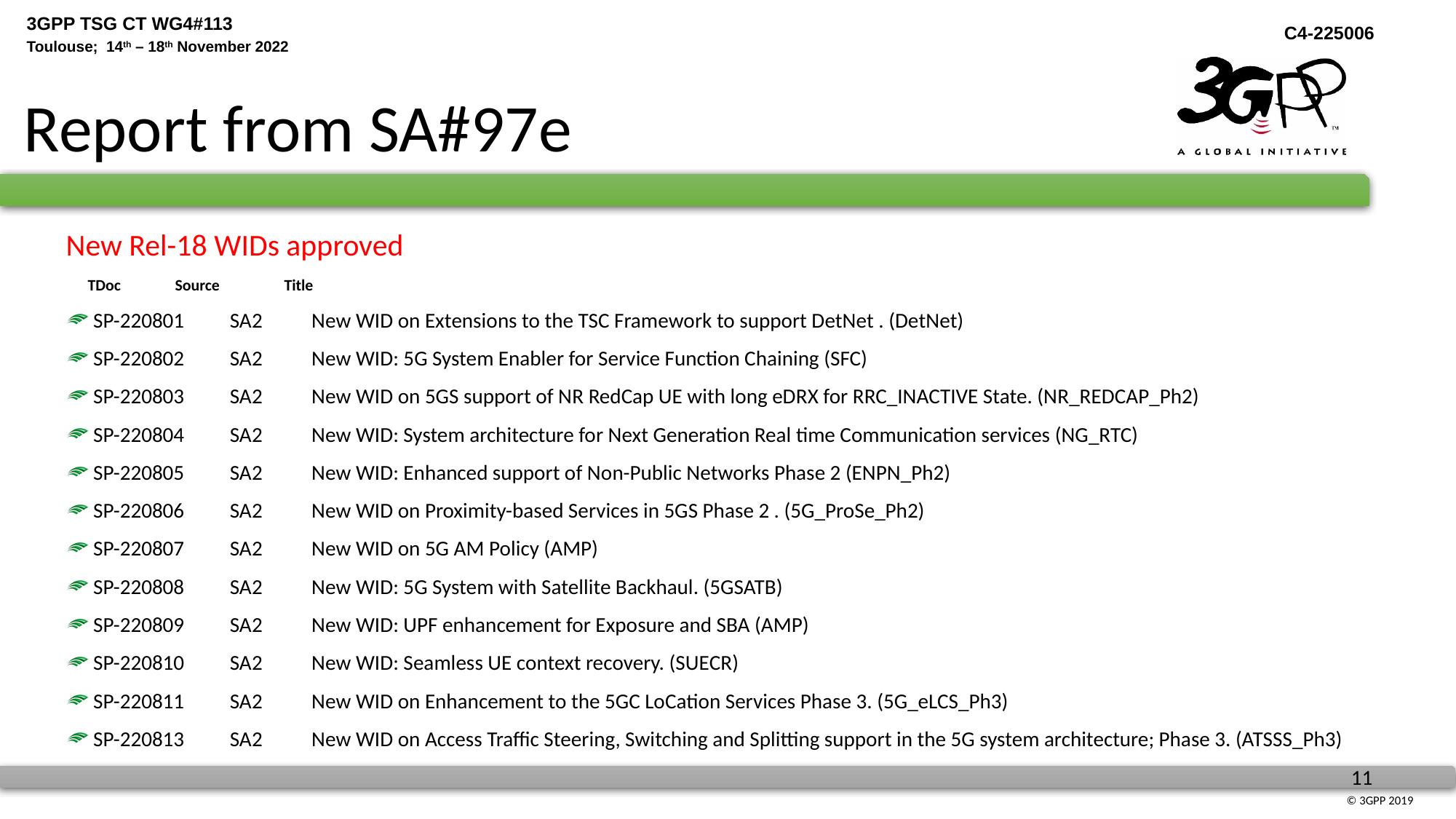

# Report from SA#97e
New Rel-18 WIDs approved
      TDoc	Source	Title
SP-220801	SA2	New WID on Extensions to the TSC Framework to support DetNet . (DetNet)
SP-220802	SA2	New WID: 5G System Enabler for Service Function Chaining (SFC)
SP-220803	SA2	New WID on 5GS support of NR RedCap UE with long eDRX for RRC_INACTIVE State. (NR_REDCAP_Ph2)
SP-220804	SA2	New WID: System architecture for Next Generation Real time Communication services (NG_RTC)
SP-220805	SA2	New WID: Enhanced support of Non-Public Networks Phase 2 (ENPN_Ph2)
SP-220806	SA2	New WID on Proximity-based Services in 5GS Phase 2 . (5G_ProSe_Ph2)
SP-220807	SA2	New WID on 5G AM Policy (AMP)
SP-220808	SA2	New WID: 5G System with Satellite Backhaul. (5GSATB)
SP-220809	SA2	New WID: UPF enhancement for Exposure and SBA (AMP)
SP-220810	SA2	New WID: Seamless UE context recovery. (SUECR)
SP-220811	SA2	New WID on Enhancement to the 5GC LoCation Services Phase 3. (5G_eLCS_Ph3)
SP-220813	SA2	New WID on Access Traffic Steering, Switching and Splitting support in the 5G system architecture; Phase 3. (ATSSS_Ph3)